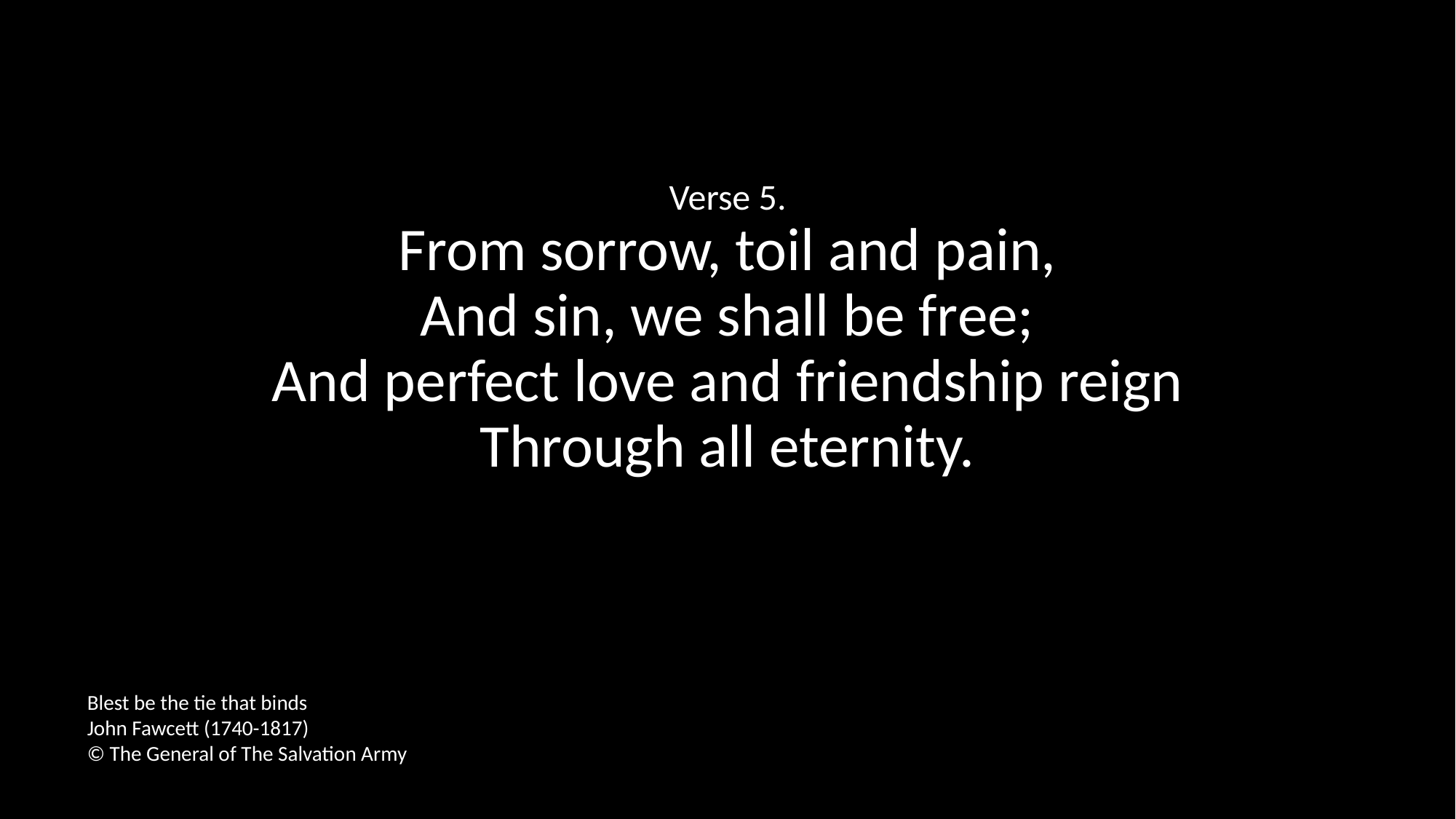

Verse 5.
From sorrow, toil and pain,
And sin, we shall be free;
And perfect love and friendship reign
Through all eternity.
Blest be the tie that binds
John Fawcett (1740-1817)
© The General of The Salvation Army